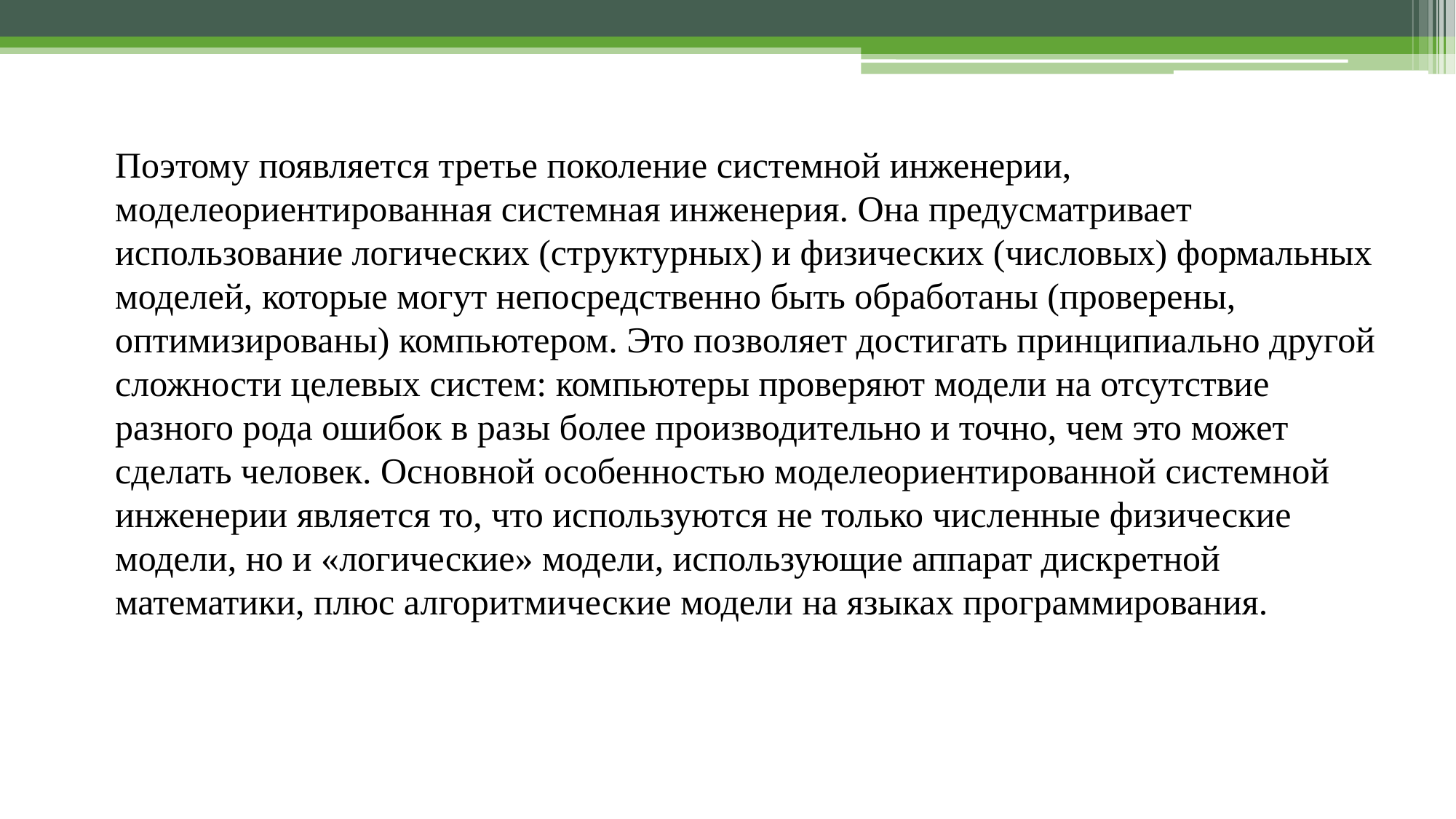

Поэтому появляется третье поколение системной инженерии, моделеориентированная системная инженерия. Она предусматривает использование логических (структурных) и физических (числовых) формальных моделей, которые могут непосредственно быть обработаны (проверены, оптимизированы) компьютером. Это позволяет достигать принципиально другой сложности целевых систем: компьютеры проверяют модели на отсутствие разного рода ошибок в разы более производительно и точно, чем это может сделать человек. Основной особенностью моделеориентированной системной инженерии является то, что используются не только численные физические модели, но и «логические» модели, использующие аппарат дискретной математики, плюс алгоритмические модели на языках программирования.